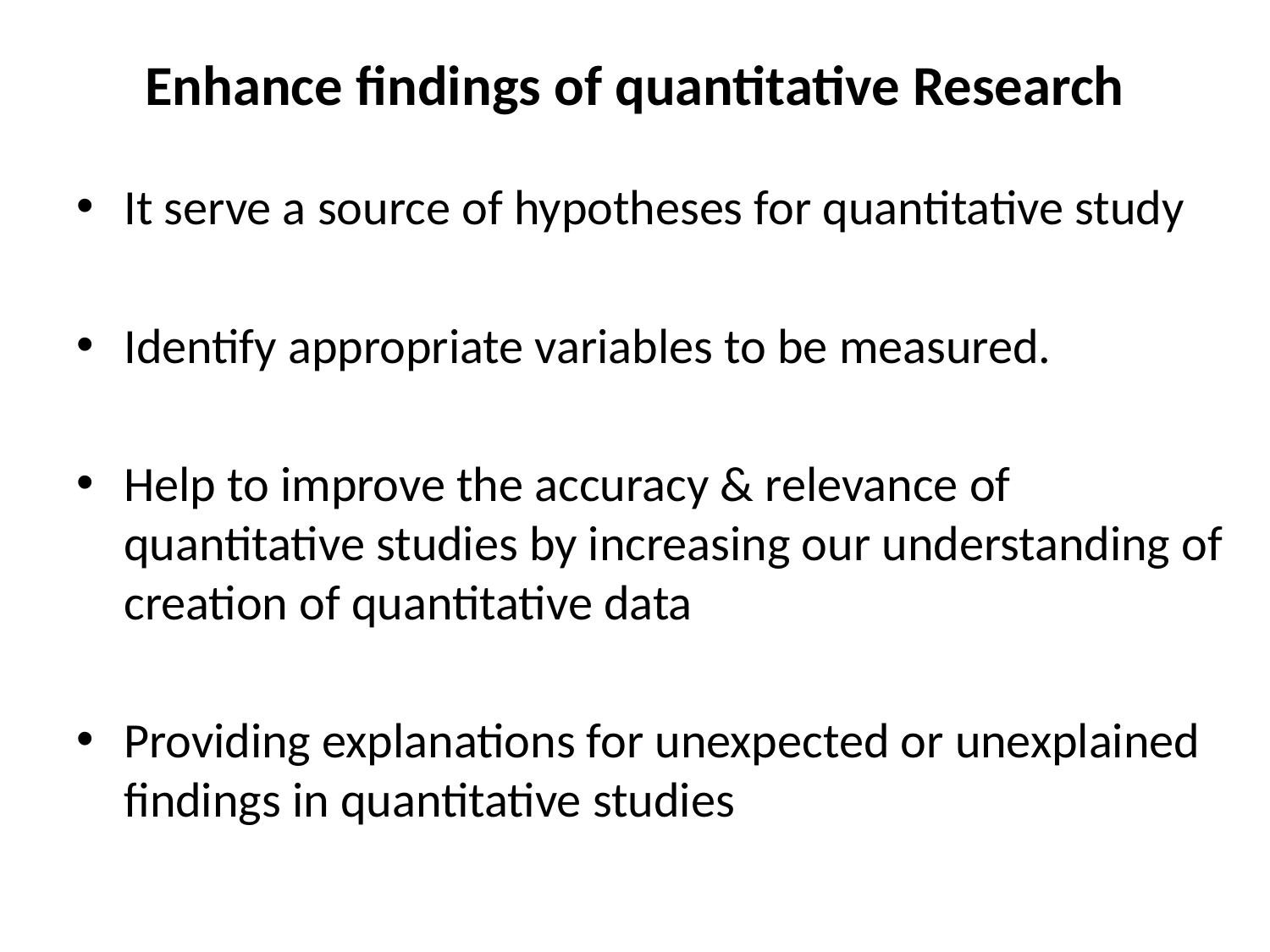

# Enhance findings of quantitative Research
It serve a source of hypotheses for quantitative study

Identify appropriate variables to be measured.

Help to improve the accuracy & relevance of quantitative studies by increasing our understanding of creation of quantitative data

Providing explanations for unexpected or unexplained findings in quantitative studies